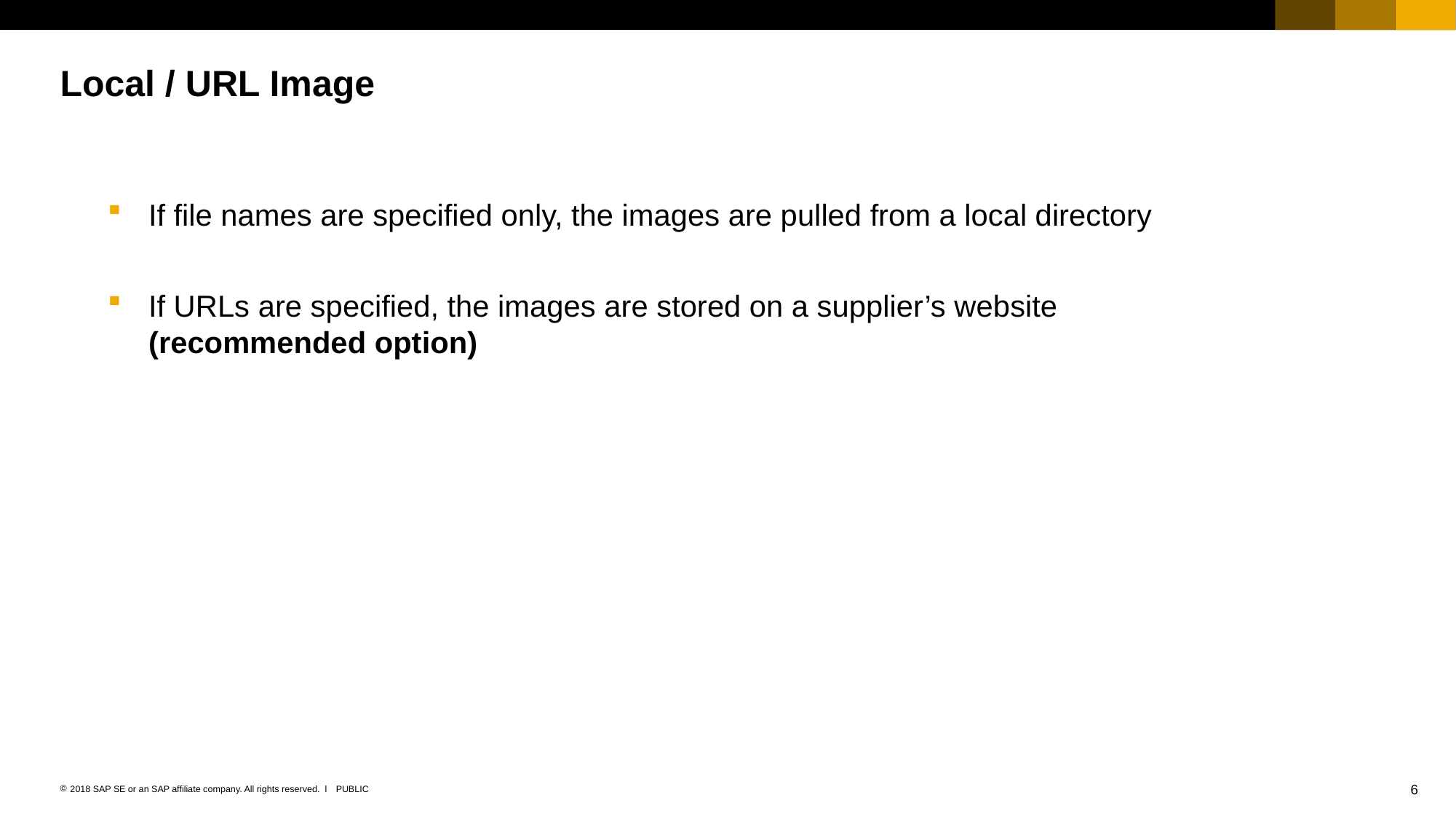

# Local / URL Image
If file names are specified only, the images are pulled from a local directory
If URLs are specified, the images are stored on a supplier’s website (recommended option)